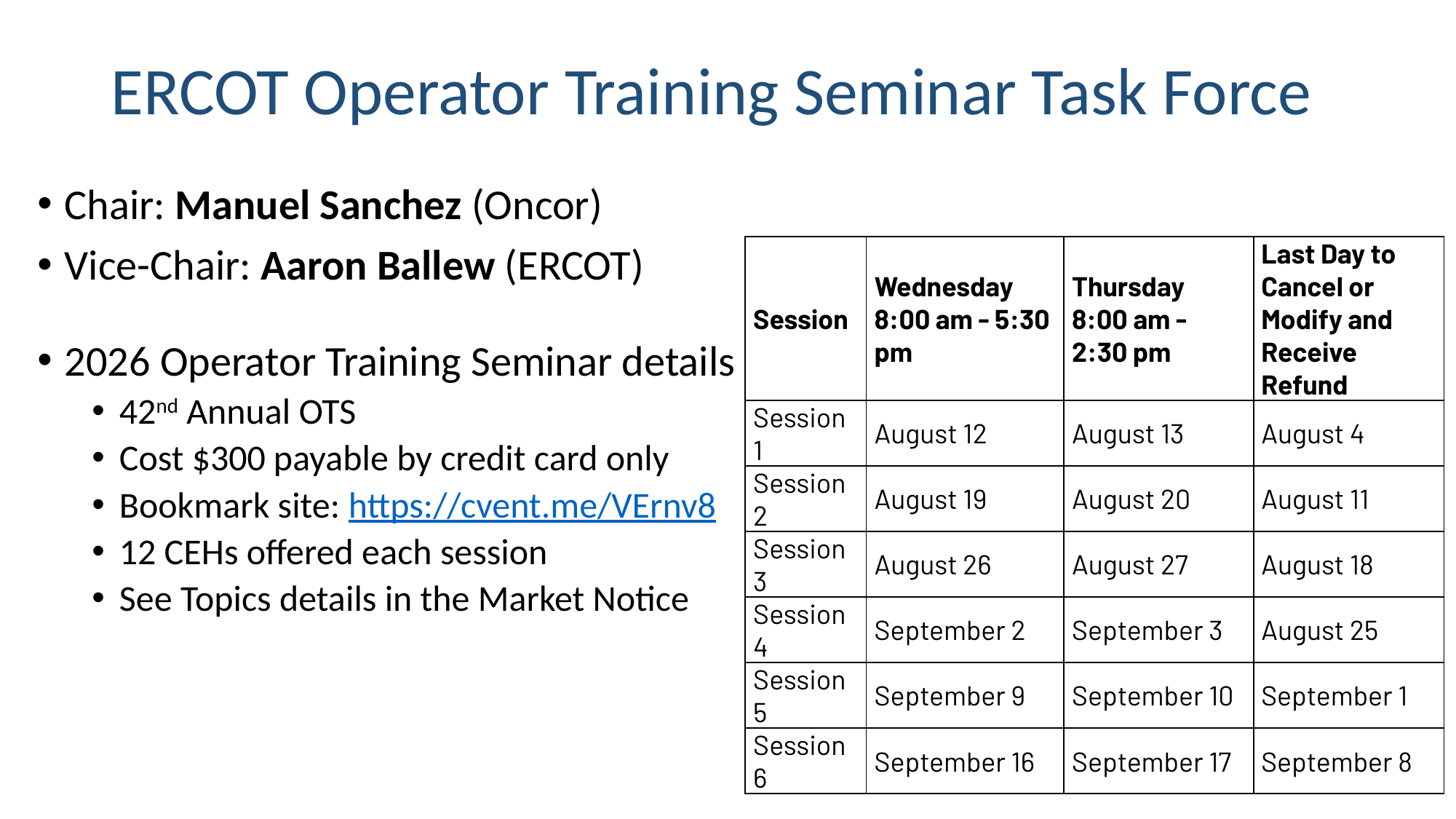

# ERCOT Operator Training Seminar Task Force
Chair: Manuel Sanchez (Oncor)
Vice-Chair: Aaron Ballew (ERCOT)

2026 Operator Training Seminar details
42nd Annual OTS
Cost $300 payable by credit card only
Bookmark site: https://cvent.me/VErnv8
12 CEHs offered each session
See Topics details in the Market Notice
| Session | Wednesday 8:00 am - 5:30 pm | Thursday 8:00 am - 2:30 pm | Last Day to Cancel or Modify and Receive Refund |
| --- | --- | --- | --- |
| Session 1 | August 12 | August 13 | August 4 |
| Session 2 | August 19 | August 20 | August 11 |
| Session 3 | August 26 | August 27 | August 18 |
| Session 4 | September 2 | September 3 | August 25 |
| Session 5 | September 9 | September 10 | September 1 |
| Session 6 | September 16 | September 17 | September 8 |